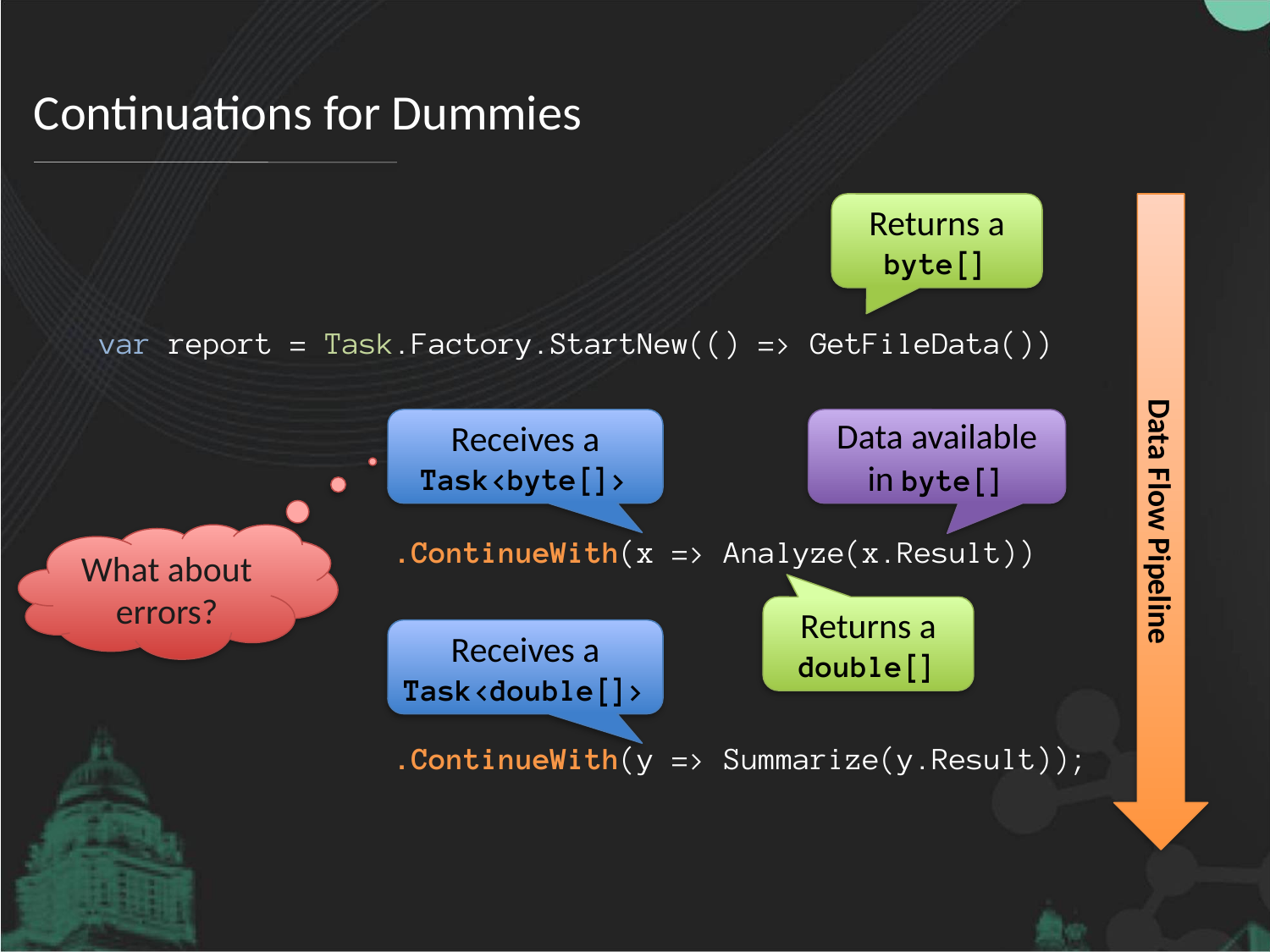

# Continuations for Dummies
Returns a
byte[]

var report = Task.Factory.StartNew(() => GetFileData())
Receives a
Task<byte[]>
Data available in byte[]
Data Flow Pipeline
What about errors?
                 .ContinueWith(x => Analyze(x.Result))
Returns a
double[]
Receives a
Task<double[]>
                 .ContinueWith(y => Summarize(y.Result));